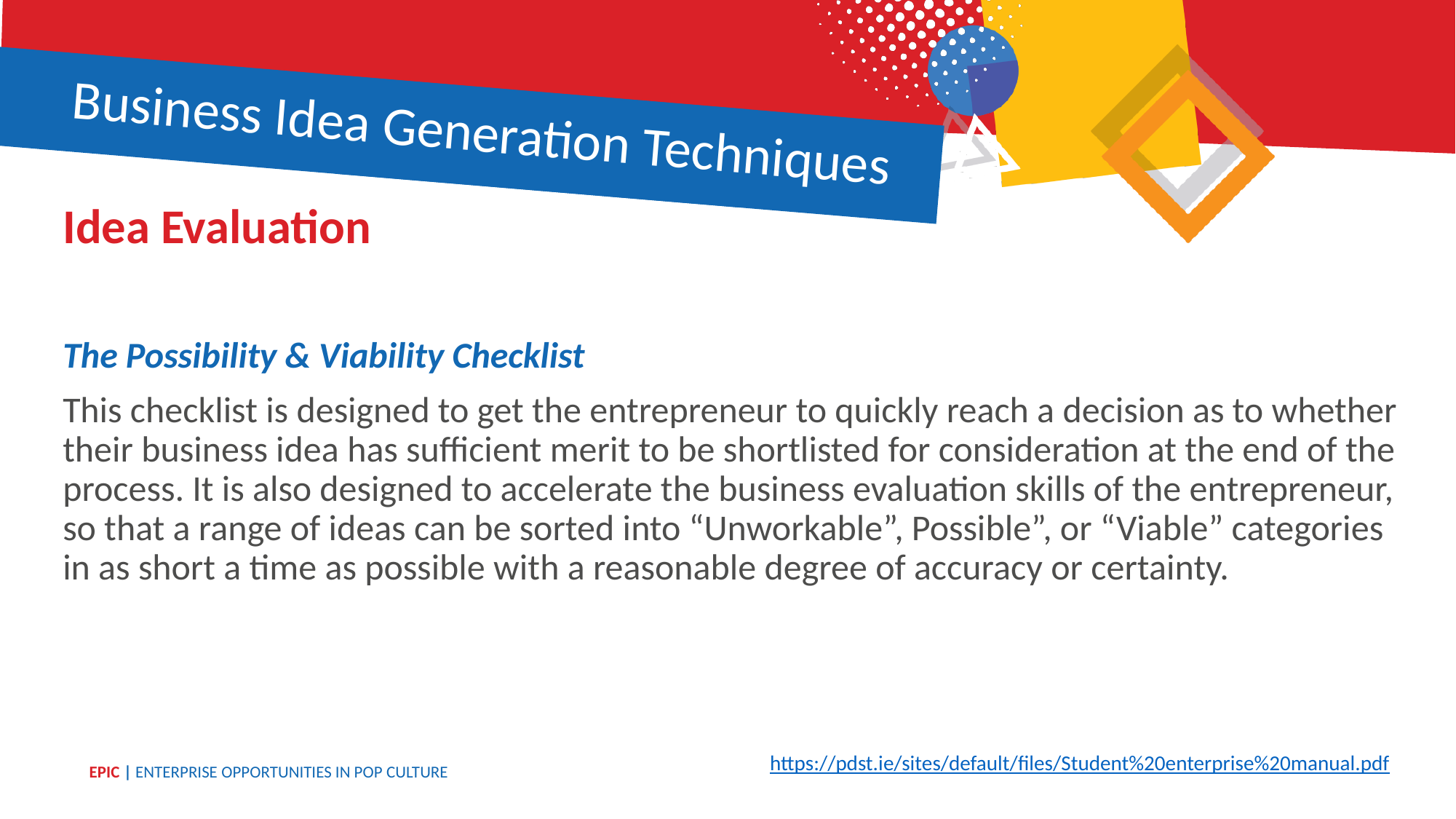

Business Idea Generation Techniques
Idea Evaluation

The Possibility & Viability Checklist
This checklist is designed to get the entrepreneur to quickly reach a decision as to whether their business idea has sufficient merit to be shortlisted for consideration at the end of the process. It is also designed to accelerate the business evaluation skills of the entrepreneur, so that a range of ideas can be sorted into “Unworkable”, Possible”, or “Viable” categories in as short a time as possible with a reasonable degree of accuracy or certainty.
https://pdst.ie/sites/default/files/Student%20enterprise%20manual.pdf